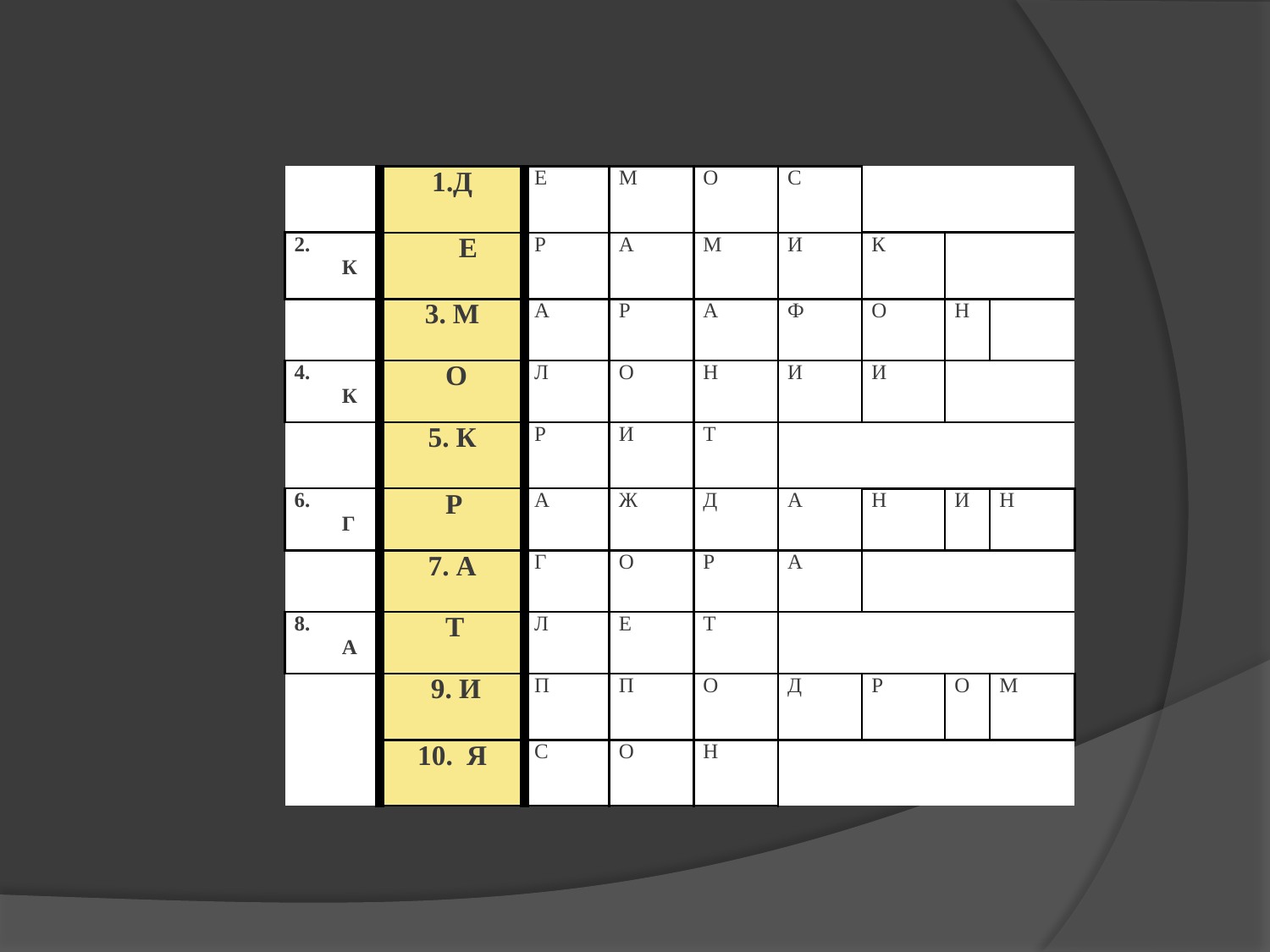

|  | 1.Д | Е | М | О | С |  |  |  |
| --- | --- | --- | --- | --- | --- | --- | --- | --- |
| 2. К | Е | Р | А | М | И | К |  |  |
|  | 3. М | А | Р | А | Ф | О | Н |  |
| 4. К | О | Л | О | Н | И | И |  |  |
|  | 5. К | Р | И | Т |  |  |  |  |
| 6. Г | Р | А | Ж | Д | А | Н | И | Н |
|  | 7. А | Г | О | Р | А |  |  |  |
| 8. А | Т | Л | Е | Т |  |  |  |  |
|  | 9. И | П | П | О | Д | Р | О | М |
|  | 10. Я | С | О | Н |  |  |  |  |